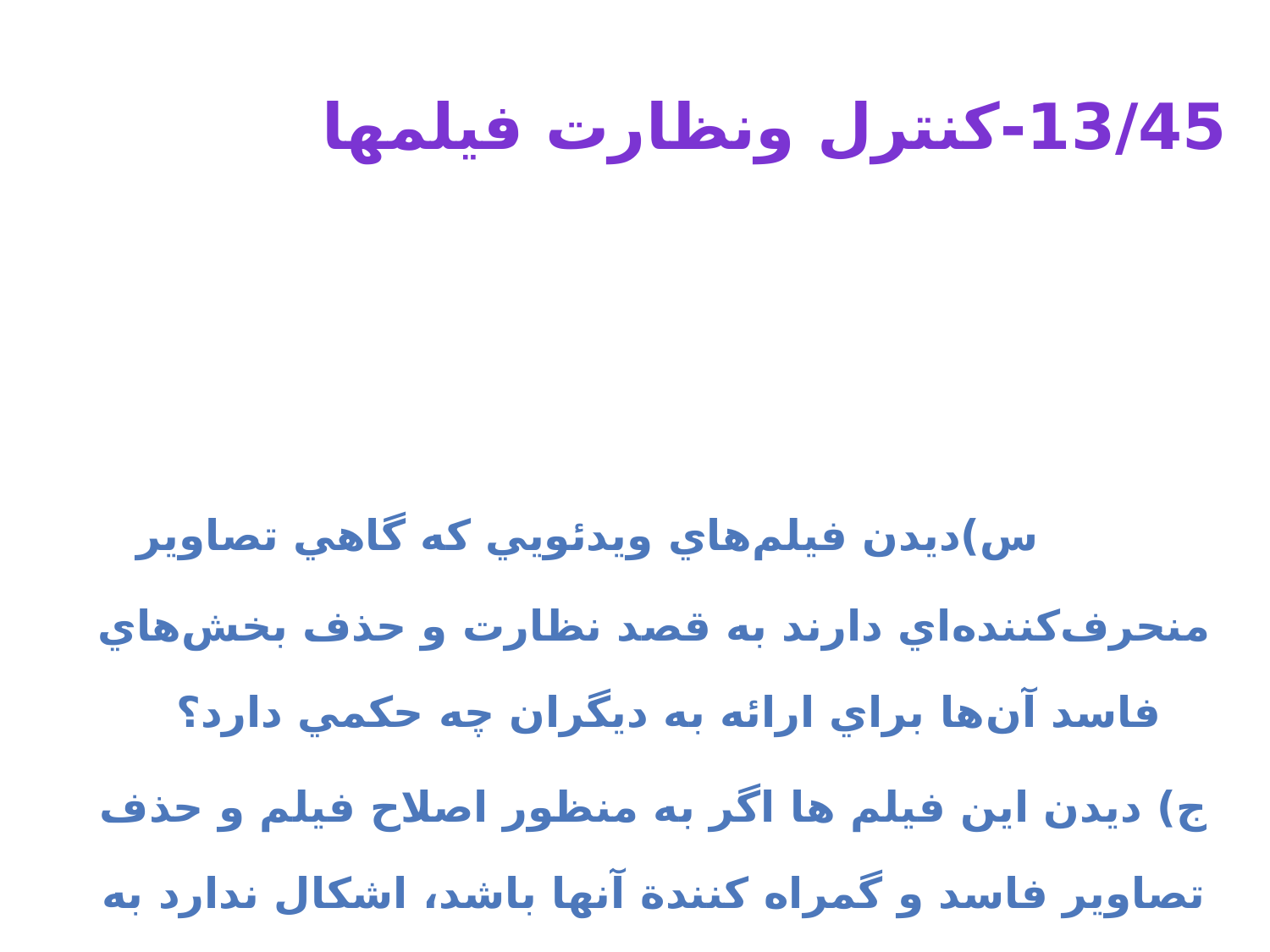

13/45-کنترل ونظارت فیلمها
      س)ديدن فيلم‌هاي ويدئويي كه گاهي تصاوير منحرف‌كننده‌اي دارند به قصد نظارت و حذف بخش‌هاي فاسد آن‌ها براي ارائه به ديگران چه حكمي دارد؟
ج) ديدن اين فيلم ها اگر به منظور اصلاح فيلم و حذف تصاوير فاسد و گمراه كنندة آنها باشد، اشكال ندارد به شرط اين كه كسي كه اقدام به اين كار مي كند مصون از افتادن به حرام باشد.
 س)رؤيت و بازبيني فيلم‌هاي مبتذل جهت كنترل چه صورتي دارد؟
ج) اگر شخص كنترل‌كننده يقين به تحريك شدن خود ندارد و خوف وقوع مفسده هم نباشد، جايز است.